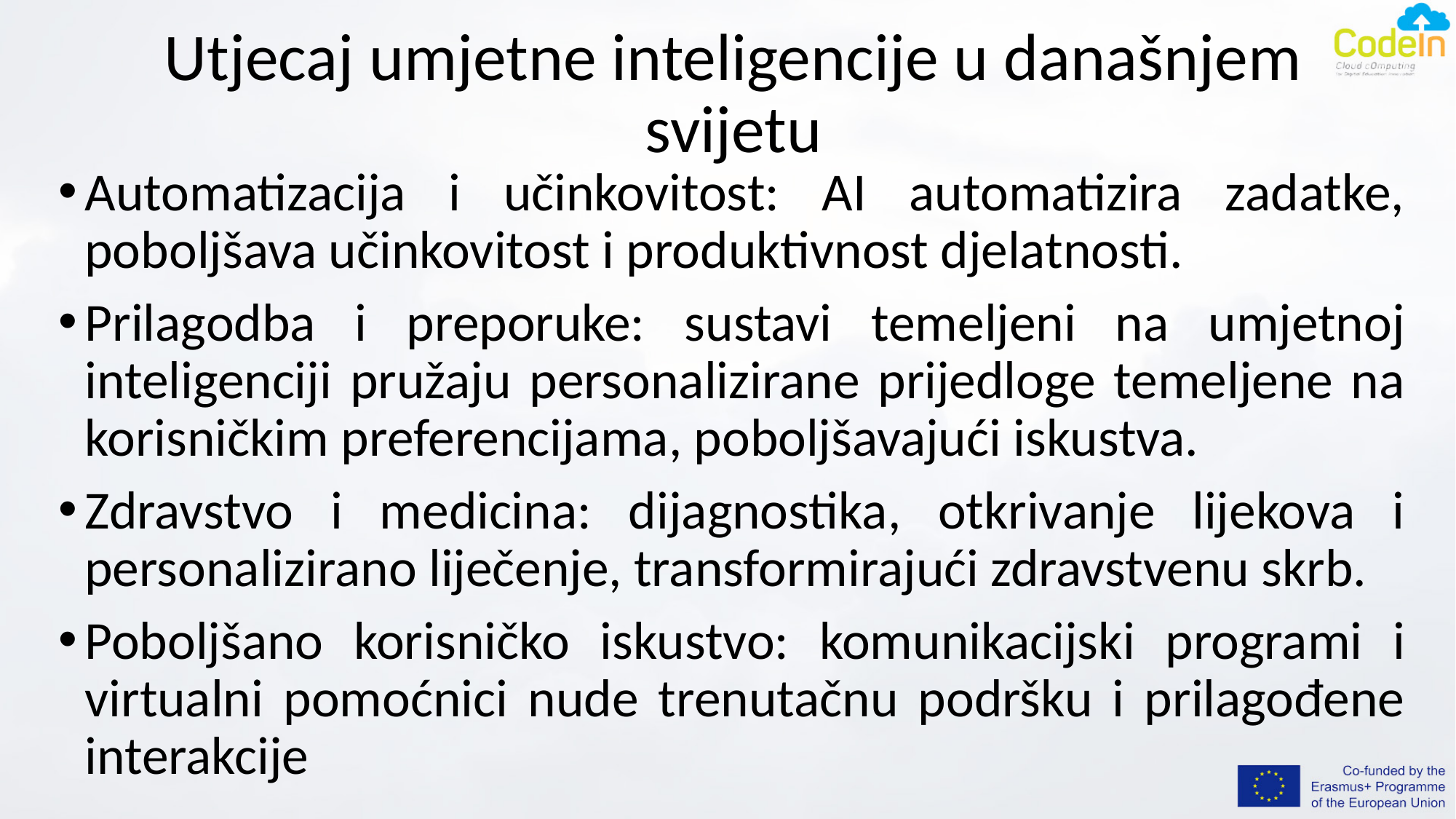

# Utjecaj umjetne inteligencije u današnjem svijetu
Automatizacija i učinkovitost: AI automatizira zadatke, poboljšava učinkovitost i produktivnost djelatnosti.
Prilagodba i preporuke: sustavi temeljeni na umjetnoj inteligenciji pružaju personalizirane prijedloge temeljene na korisničkim preferencijama, poboljšavajući iskustva.
Zdravstvo i medicina: dijagnostika, otkrivanje lijekova i personalizirano liječenje, transformirajući zdravstvenu skrb.
Poboljšano korisničko iskustvo: komunikacijski programi i virtualni pomoćnici nude trenutačnu podršku i prilagođene interakcije